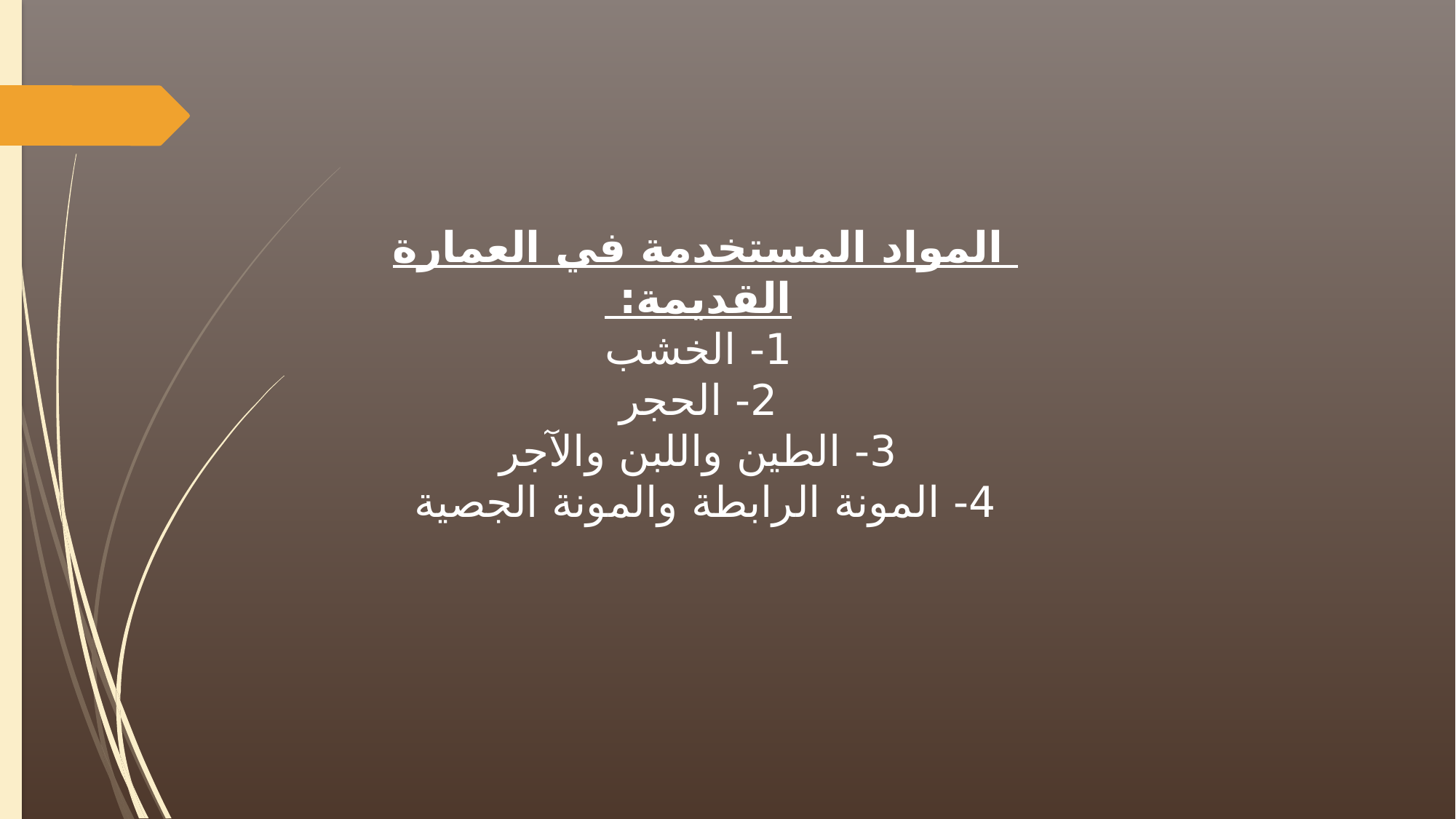

المواد المستخدمة في العمارة القديمة:
1- الخشب
2- الحجر
3- الطين واللبن والآجر
4- المونة الرابطة والمونة الجصية